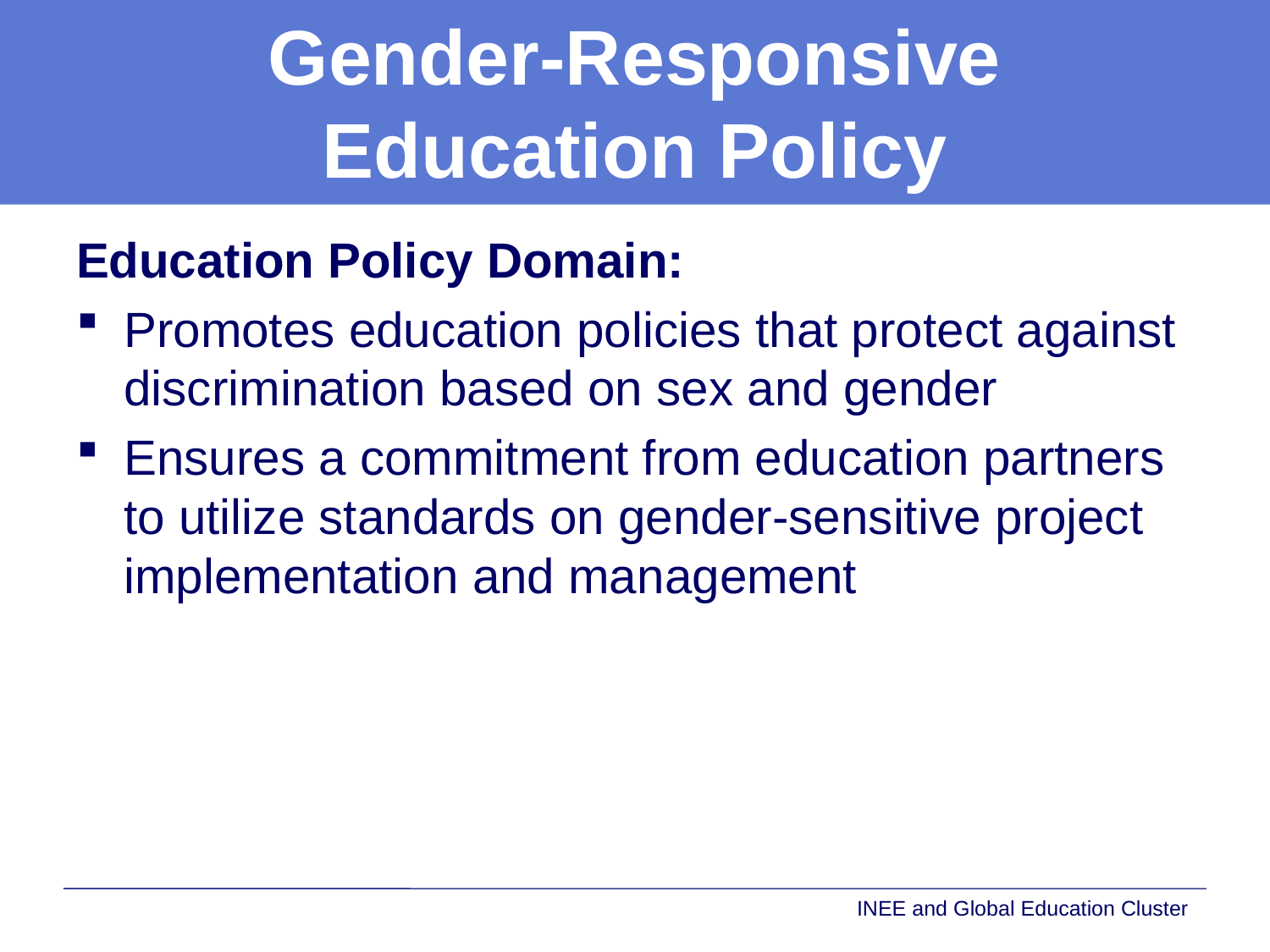

# Gender-Responsive Education Policy
Education Policy Domain:
Promotes education policies that protect against discrimination based on sex and gender
Ensures a commitment from education partners to utilize standards on gender-sensitive project implementation and management
INEE and Global Education Cluster